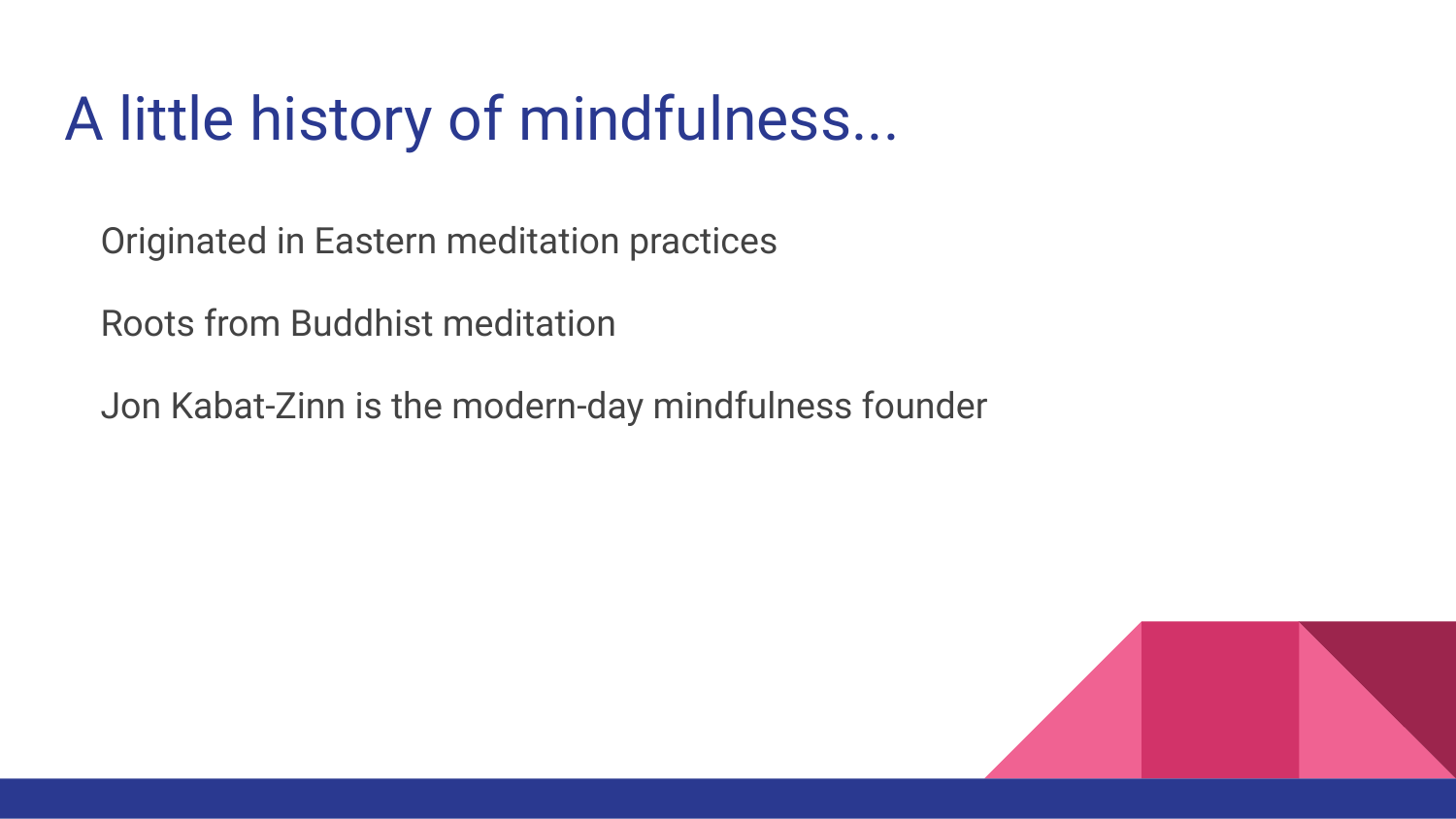

# A little history of mindfulness...
Originated in Eastern meditation practices
Roots from Buddhist meditation
Jon Kabat-Zinn is the modern-day mindfulness founder